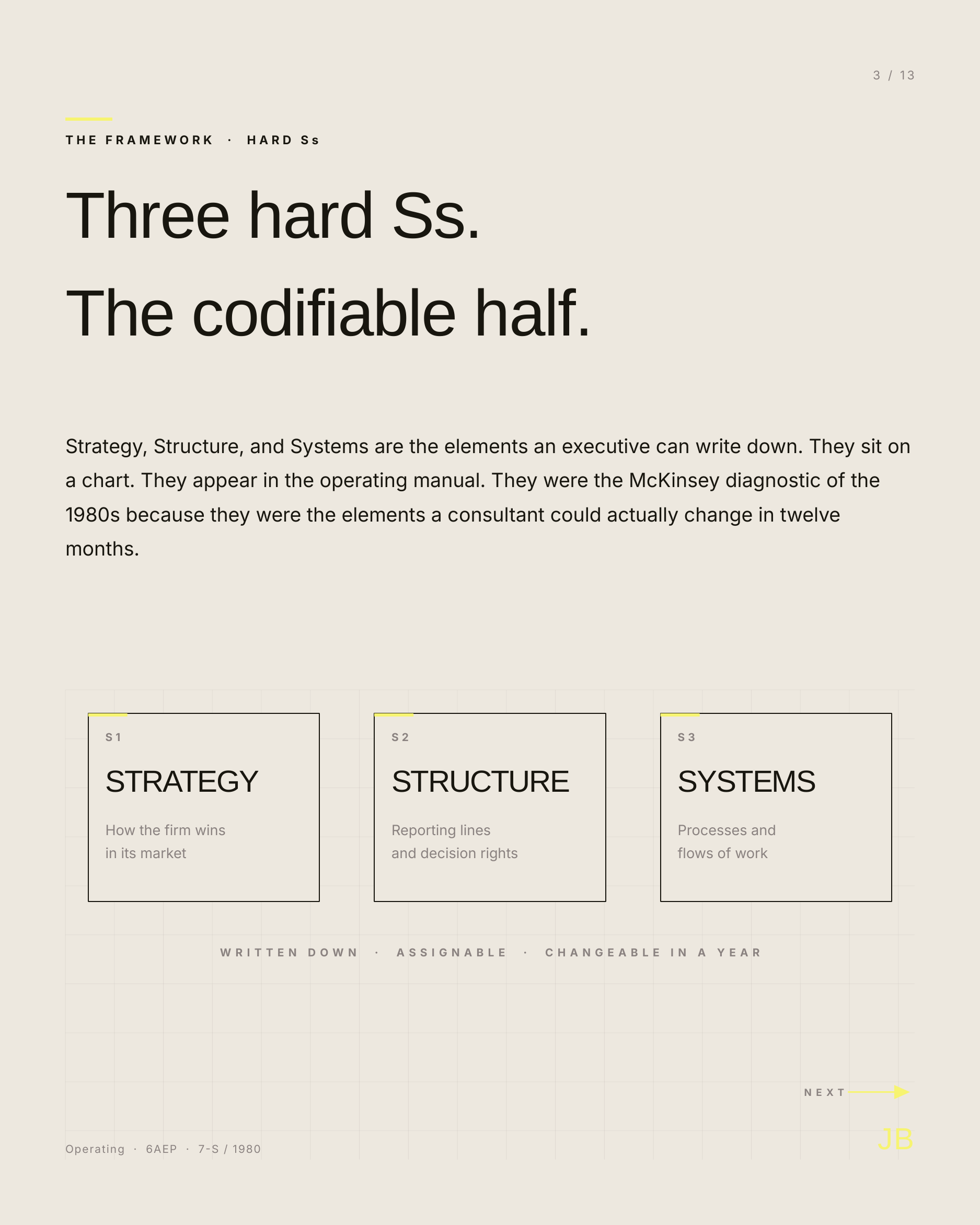

3 / 13

THE FRAMEWORK  ·  HARD Ss
Three hard Ss.
The codifiable half.
Strategy, Structure, and Systems are the elements an executive can write down. They sit on a chart. They appear in the operating manual. They were the McKinsey diagnostic of the 1980s because they were the elements a consultant could actually change in twelve months.

S1
S2
S3

STRATEGY
STRUCTURE
SYSTEMS

How the firm wins
in its market
Reporting lines
and decision rights
Processes and
flows of work

WRITTEN DOWN  ·  ASSIGNABLE  ·  CHANGEABLE IN A YEAR

NEXT

JB

Operating  ·  6AEP  ·  7-S / 1980